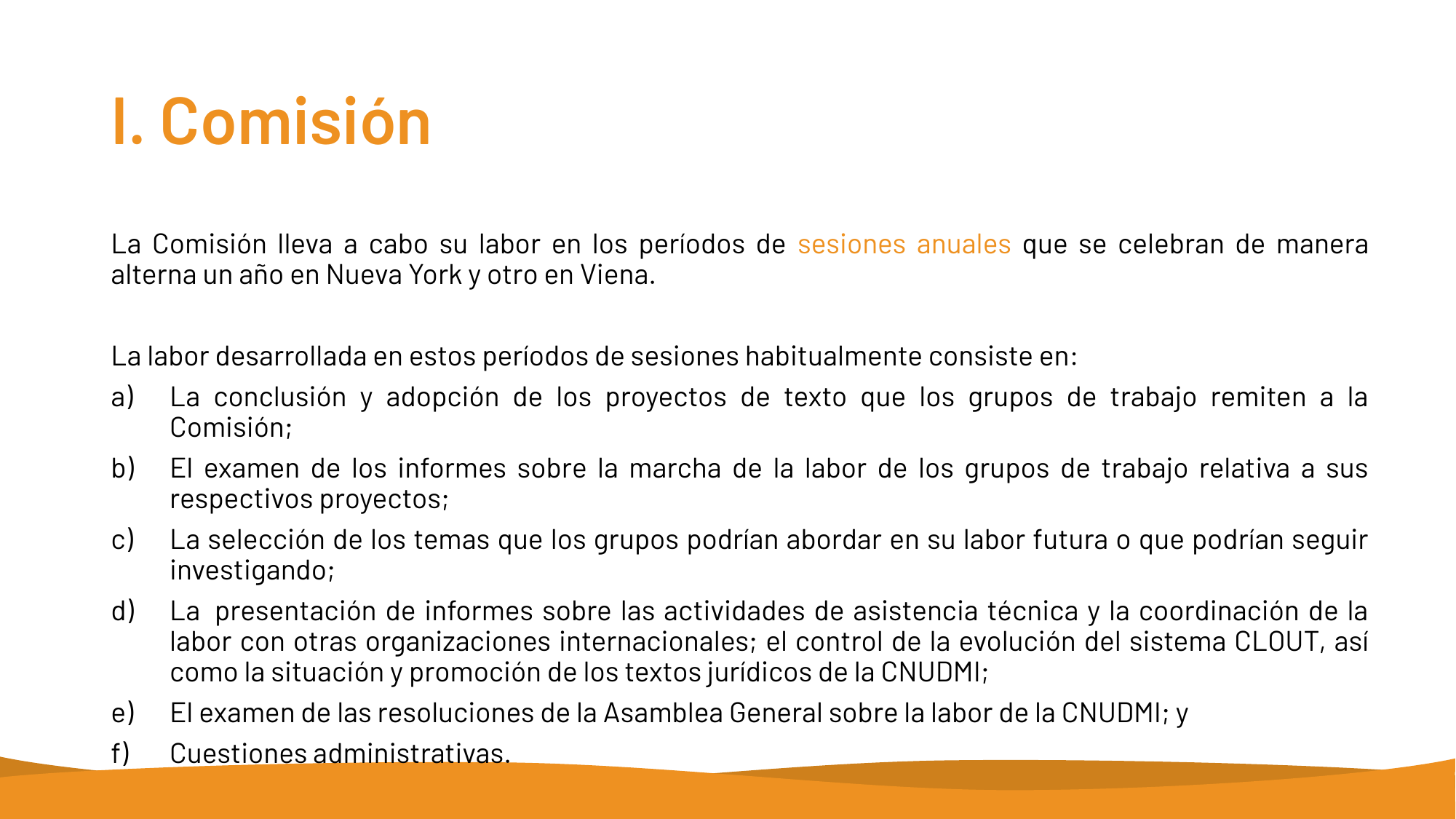

# I. Comisión
La Comisión lleva a cabo su labor en los períodos de sesiones anuales que se celebran de manera alterna un año en Nueva York y otro en Viena.

La labor desarrollada en estos períodos de sesiones habitualmente consiste en:
La conclusión y adopción de los proyectos de texto que los grupos de trabajo remiten a la Comisión;
El examen de los informes sobre la marcha de la labor de los grupos de trabajo relativa a sus respectivos proyectos;
La selección de los temas que los grupos podrían abordar en su labor futura o que podrían seguir investigando;
La  presentación de informes sobre las actividades de asistencia técnica y la coordinación de la labor con otras organizaciones internacionales; el control de la evolución del sistema CLOUT, así como la situación y promoción de los textos jurídicos de la CNUDMI;
El examen de las resoluciones de la Asamblea General sobre la labor de la CNUDMI; y
Cuestiones administrativas.